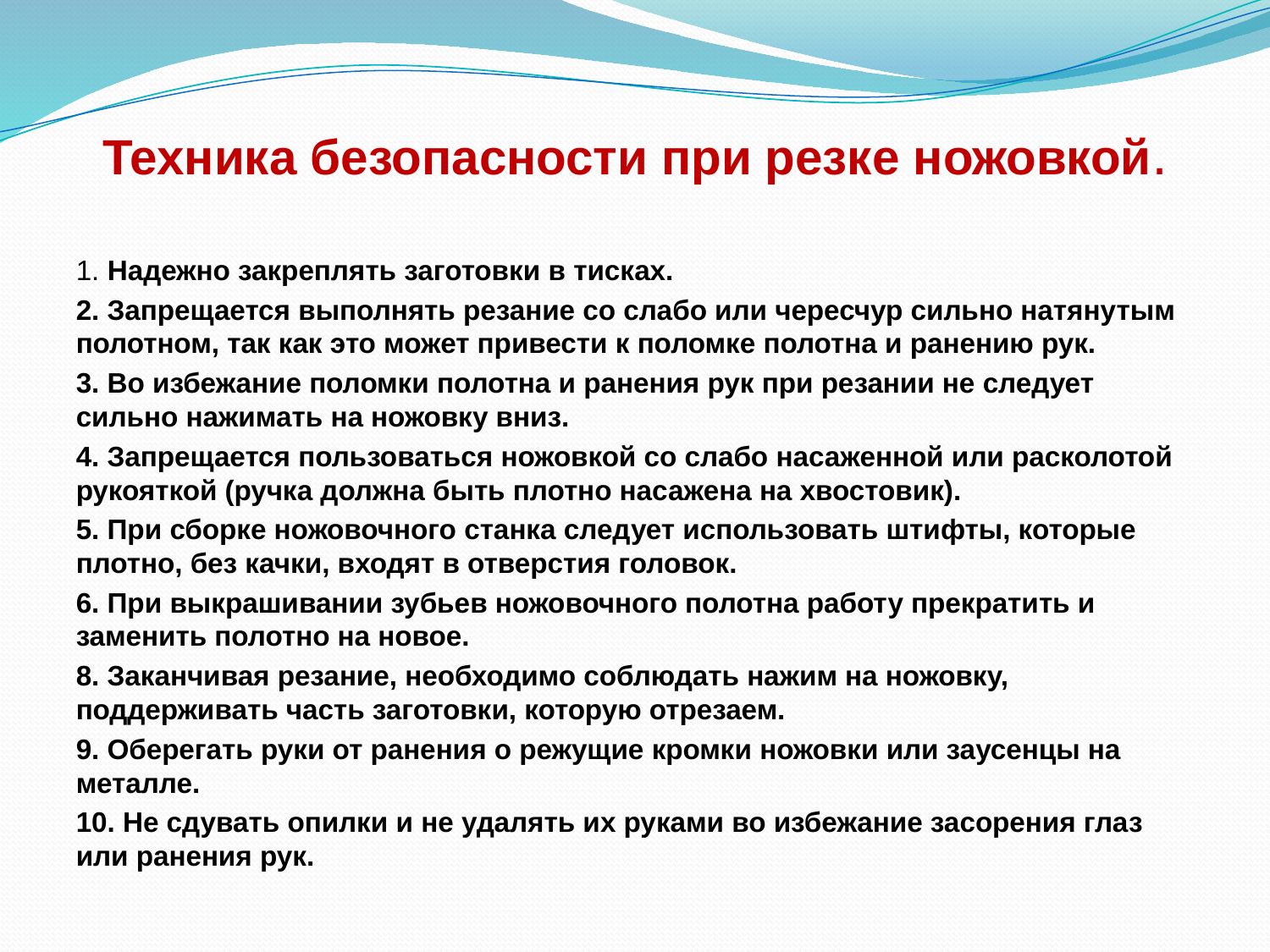

# Техника безопасности при резке ножовкой.
1. Надежно закреплять заготовки в тисках.
2. Запрещается выполнять резание со слабо или чересчур сильно натянутым полотном, так как это может привести к поломке полотна и ранению рук.
3. Во избежание поломки полотна и ранения рук при резании не следует сильно нажимать на ножовку вниз.
4. Запрещается пользоваться ножовкой со слабо насаженной или расколотой рукояткой (ручка должна быть плотно насажена на хвостовик).
5. При сборке ножовочного станка следует использовать штифты, которые плотно, без качки, входят в отверстия головок.
6. При выкрашивании зубьев ножовочного полотна работу прекратить и заменить полотно на новое.
8. Заканчивая резание, необходимо соблюдать нажим на ножовку, поддерживать часть заготовки, которую отрезаем.
9. Оберегать руки от ранения о режущие кромки ножовки или заусенцы на металле.
10. Не сдувать опилки и не удалять их руками во избежание засорения глаз или ранения рук.